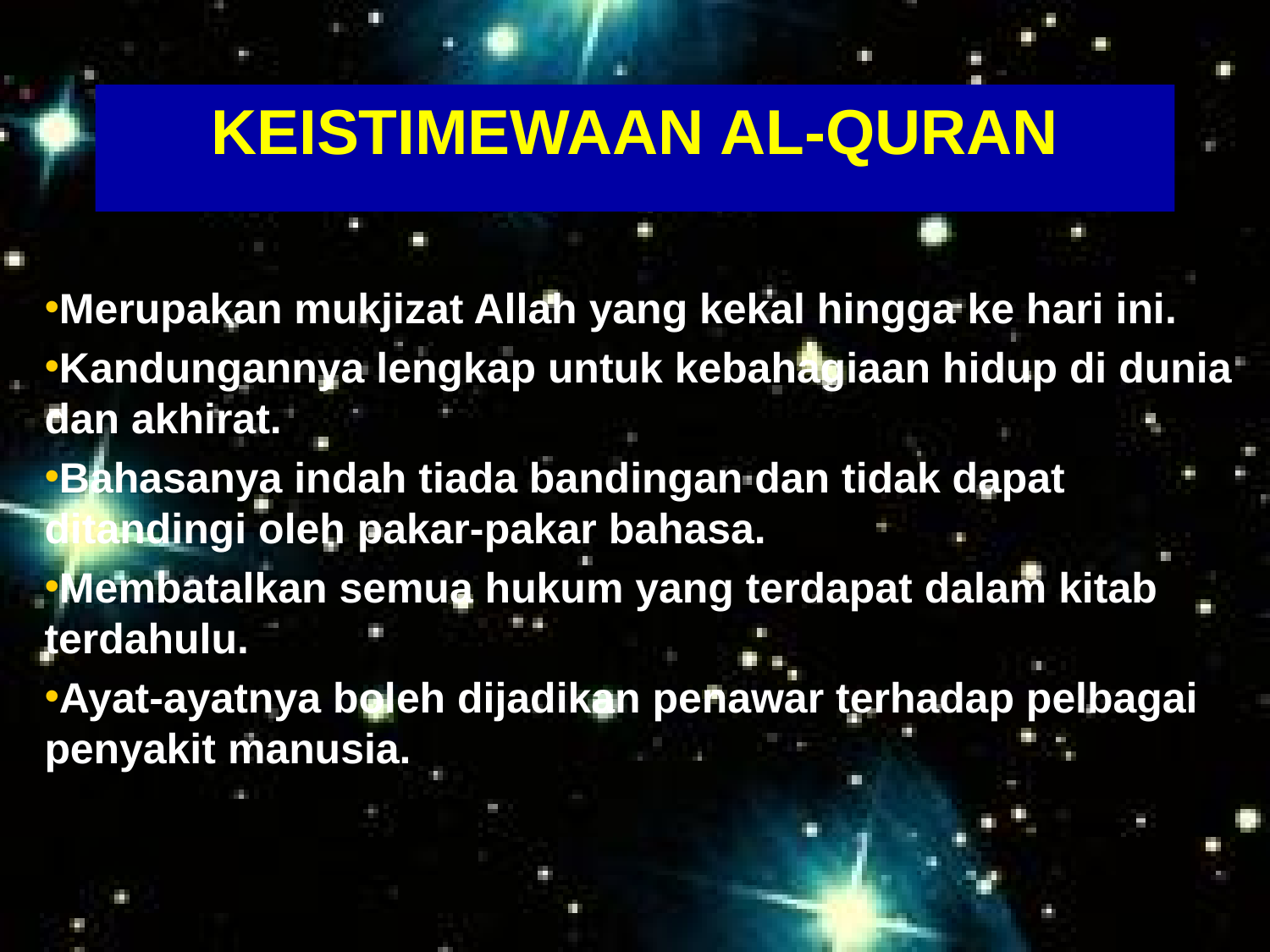

# KEISTIMEWAAN AL-QURAN
Merupakan mukjizat Allah yang kekal hingga ke hari ini.
Kandungannya lengkap untuk kebahagiaan hidup di dunia dan akhirat.
Bahasanya indah tiada bandingan dan tidak dapat ditandingi oleh pakar-pakar bahasa.
Membatalkan semua hukum yang terdapat dalam kitab terdahulu.
Ayat-ayatnya boleh dijadikan penawar terhadap pelbagai penyakit manusia.